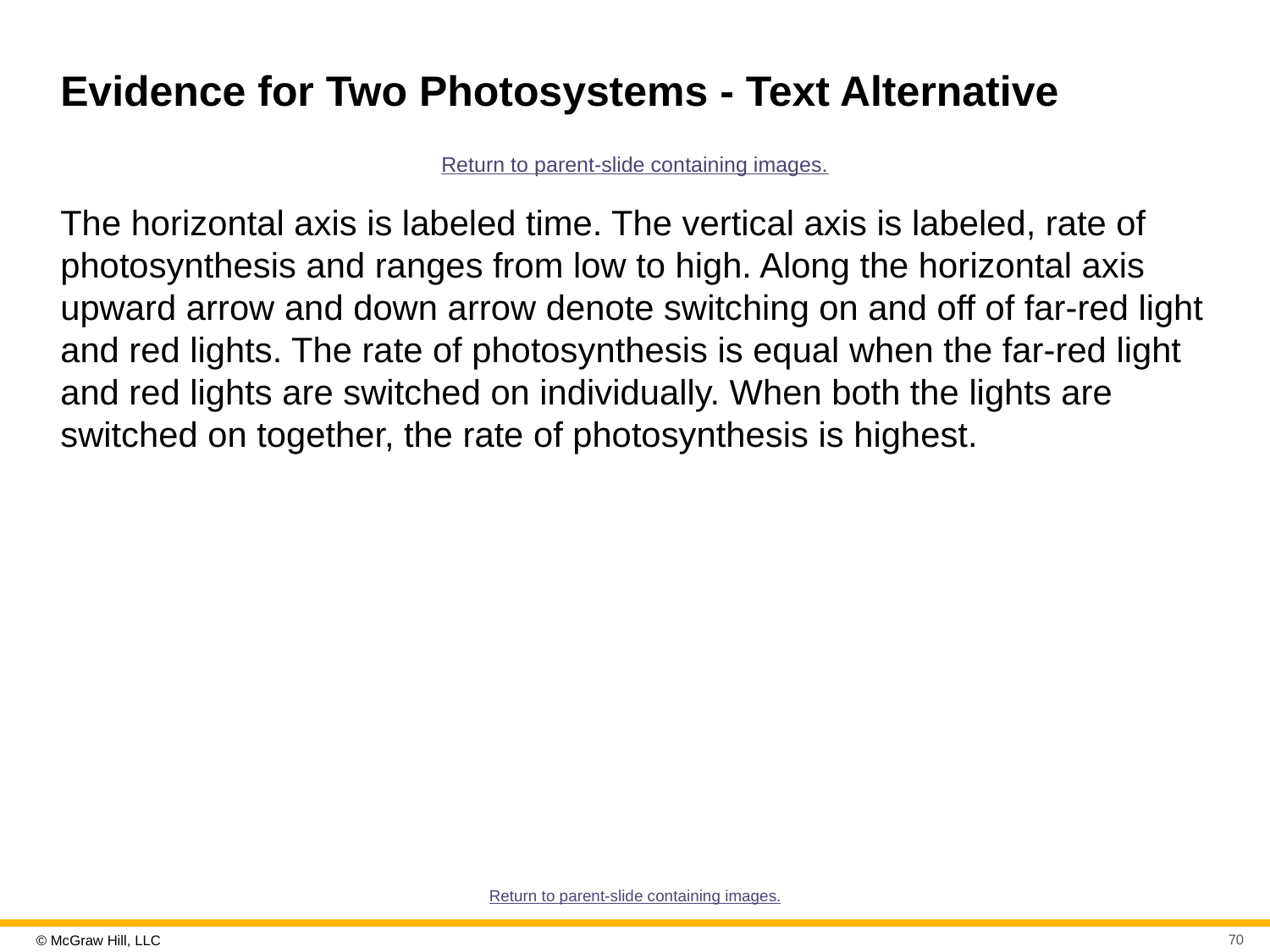

# Evidence for Two Photosystems - Text Alternative
Return to parent-slide containing images.
The horizontal axis is labeled time. The vertical axis is labeled, rate of photosynthesis and ranges from low to high. Along the horizontal axis upward arrow and down arrow denote switching on and off of far-red light and red lights. The rate of photosynthesis is equal when the far-red light and red lights are switched on individually. When both the lights are switched on together, the rate of photosynthesis is highest.
Return to parent-slide containing images.
70